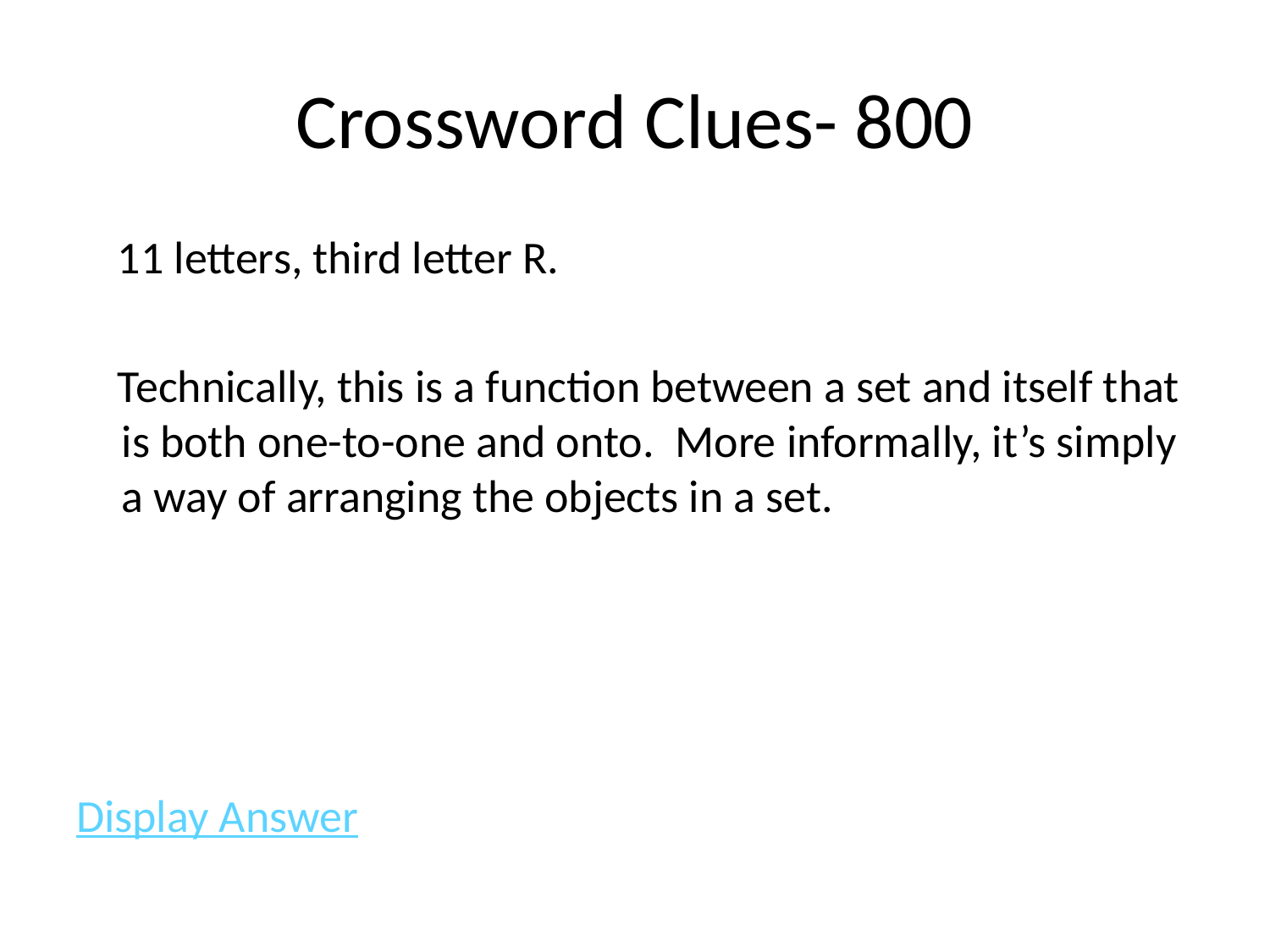

# Crossword Clues- 800

    11 letters, third letter R.

    Technically, this is a function between a set and itself that is both one-to-one and onto.  More informally, it’s simply a way of arranging the objects in a set.

Display Answer